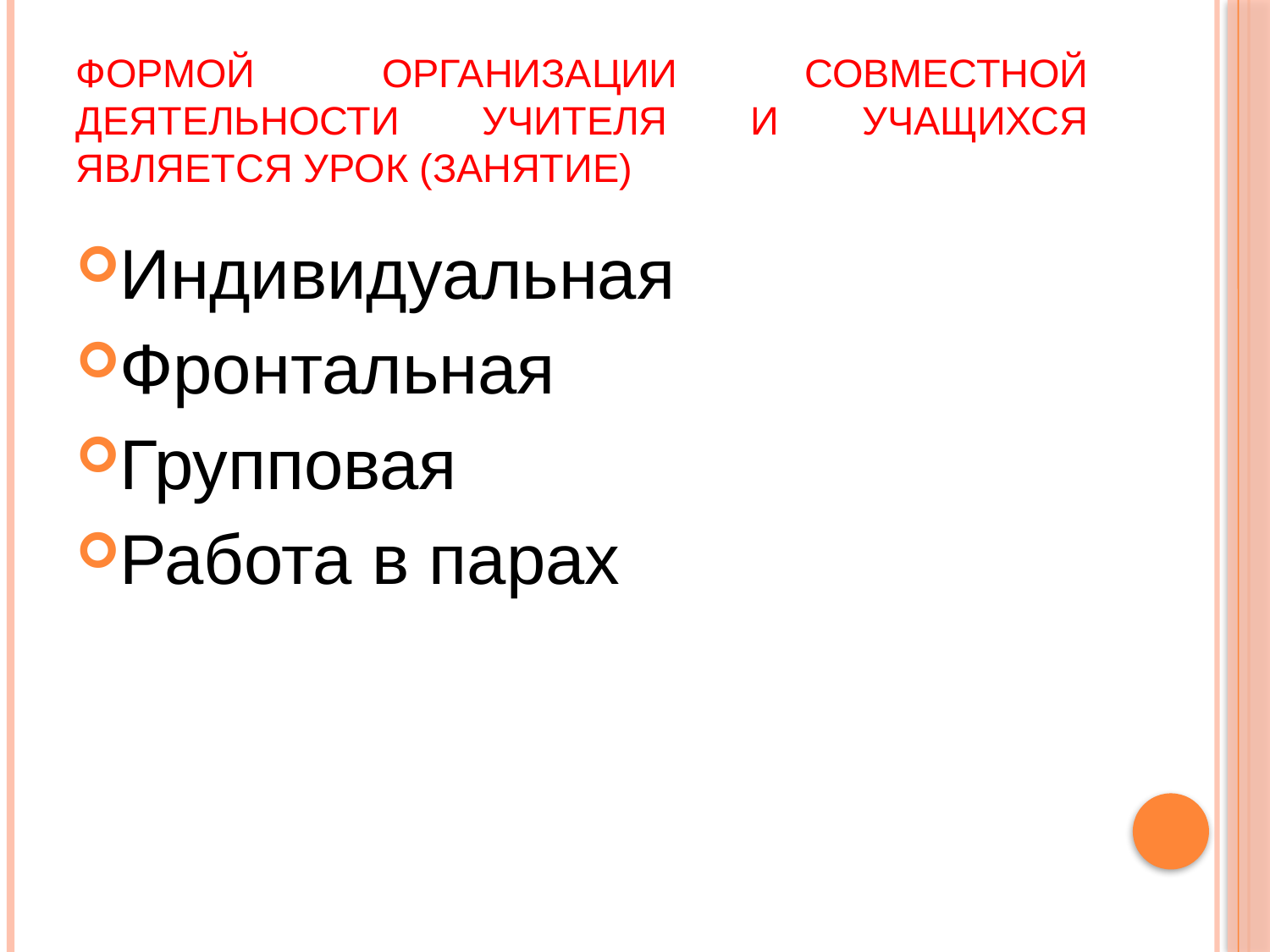

# Формой организации совместной деятельности учителя и учащихся является урок (занятие)
Индивидуальная
Фронтальная
Групповая
Работа в парах